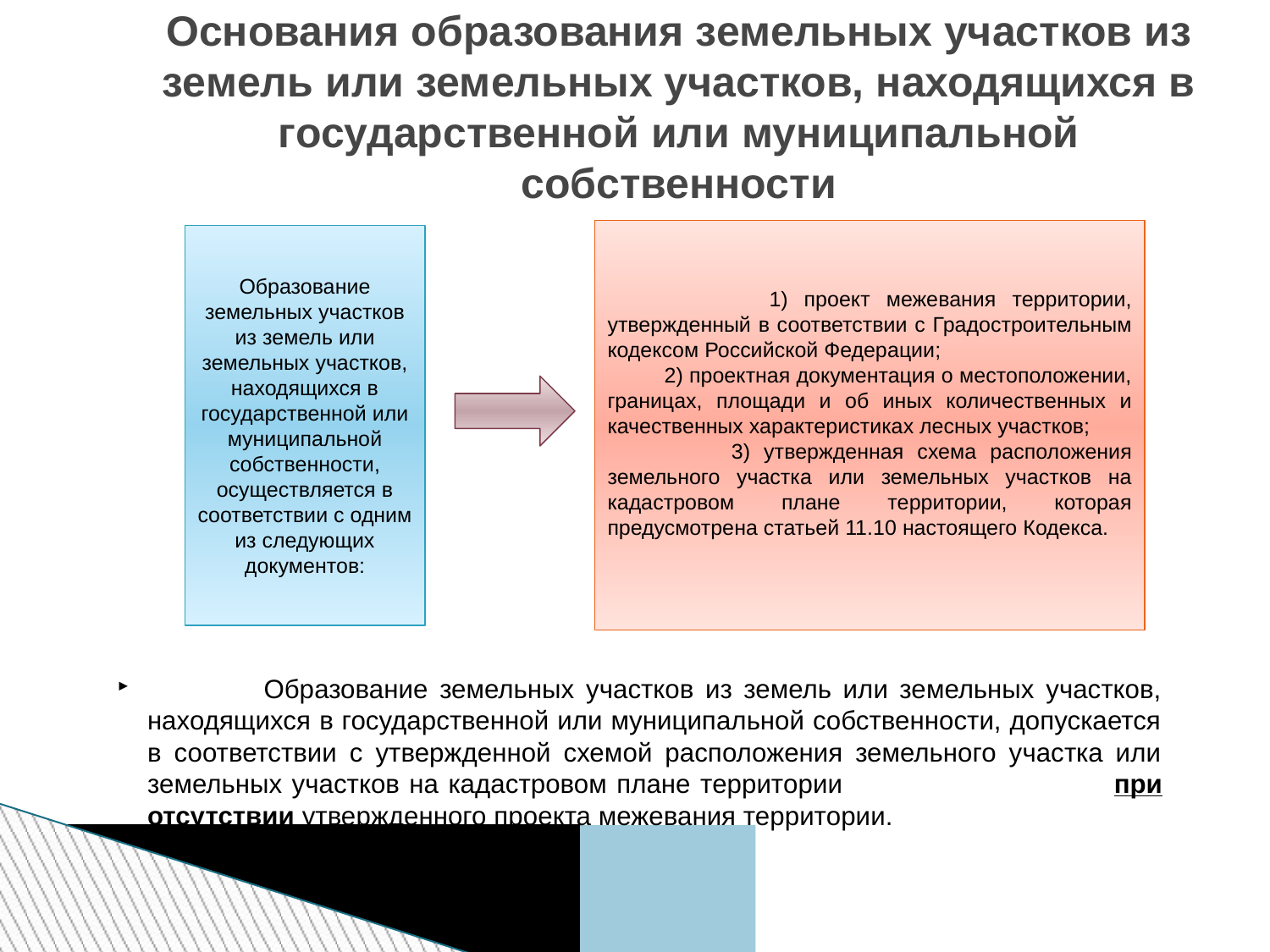

Основания образования земельных участков из земель или земельных участков, находящихся в государственной или муниципальной собственности
          1) проект межевания территории, утвержденный в соответствии с Градостроительным кодексом Российской Федерации;
         2) проектная документация о местоположении, границах, площади и об иных количественных и качественных характеристиках лесных участков;
         3) утвержденная схема расположения земельного участка или земельных участков на кадастровом плане территории, которая предусмотрена статьей 11.10 настоящего Кодекса.

Образование земельных участков из земель или земельных участков, находящихся в государственной или муниципальной собственности, осуществляется в соответствии с одним из следующих документов:

          Образование земельных участков из земель или земельных участков, находящихся в государственной или муниципальной собственности, допускается в соответствии с утвержденной схемой расположения земельного участка или земельных участков на кадастровом плане территории                            при отсутствии утвержденного проекта межевания территории.